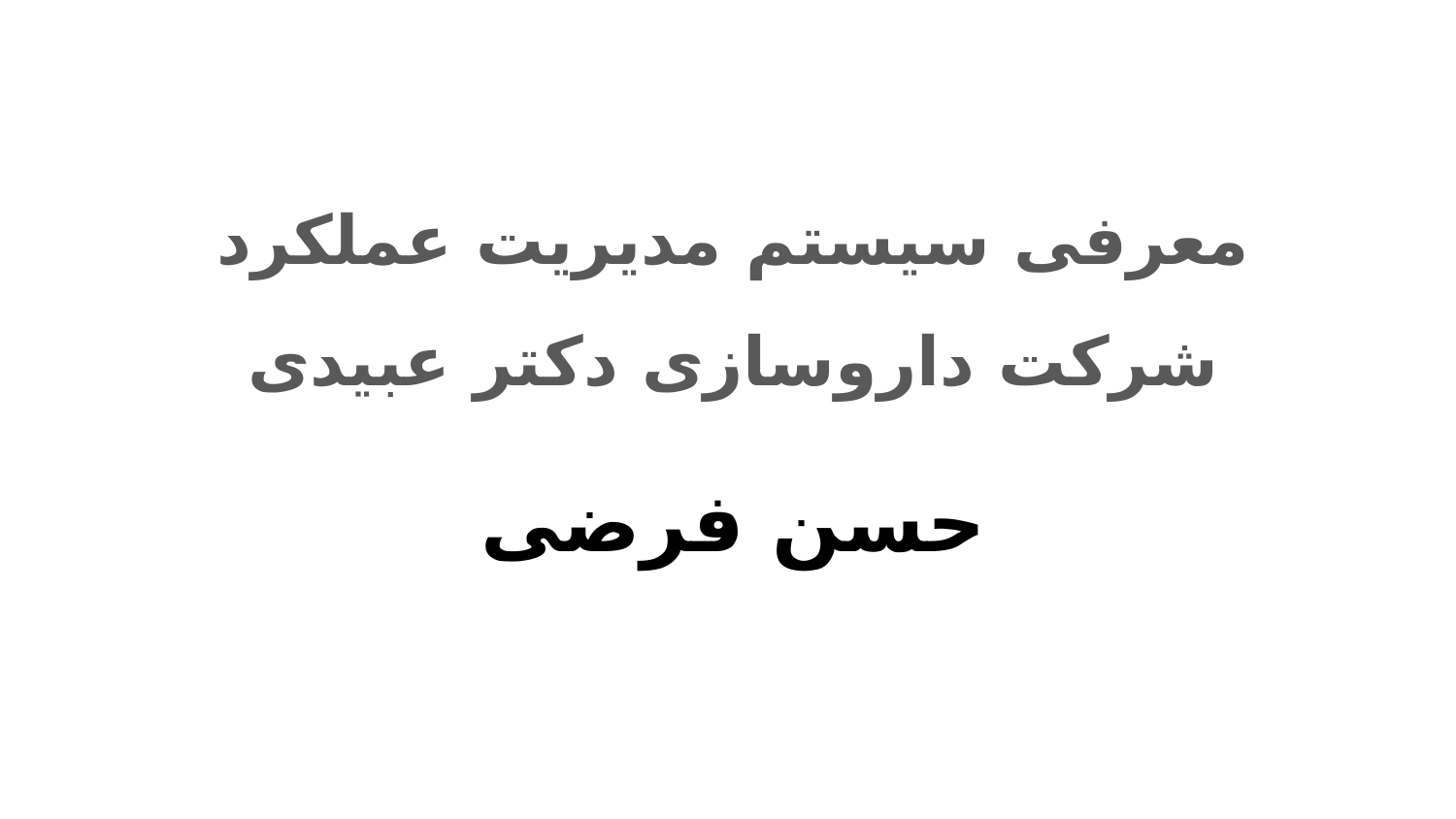

# معرفی سیستم مدیریت عملکرد شرکت داروسازی دکتر عبیدی
حسن فرضی